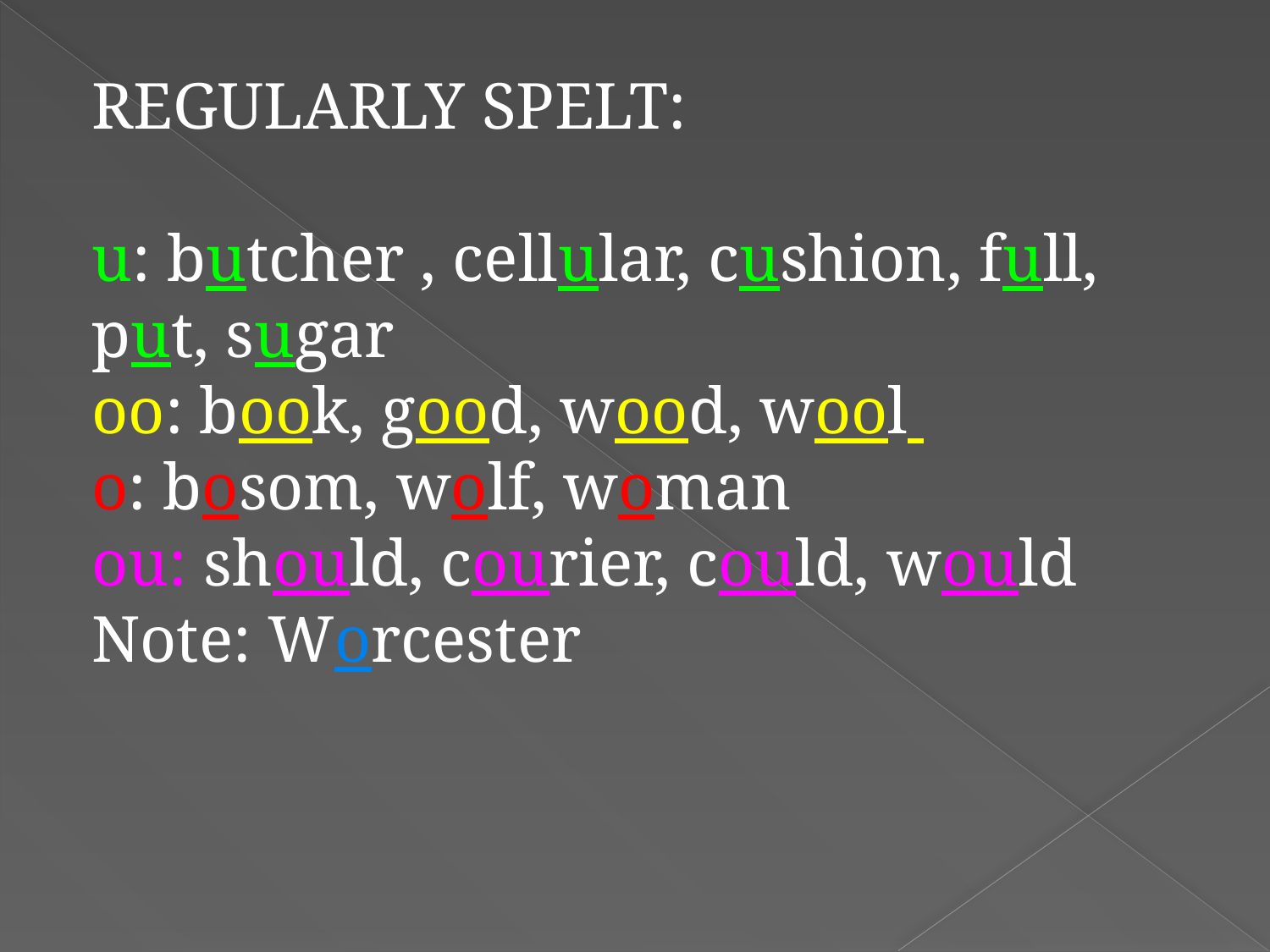

REGULARLY SPELT:

u: butcher , cellular, cushion, full, put, sugar
oo: book, good, wood, wool
o: bosom, wolf, woman
ou: should, courier, could, would
Note: Worcester